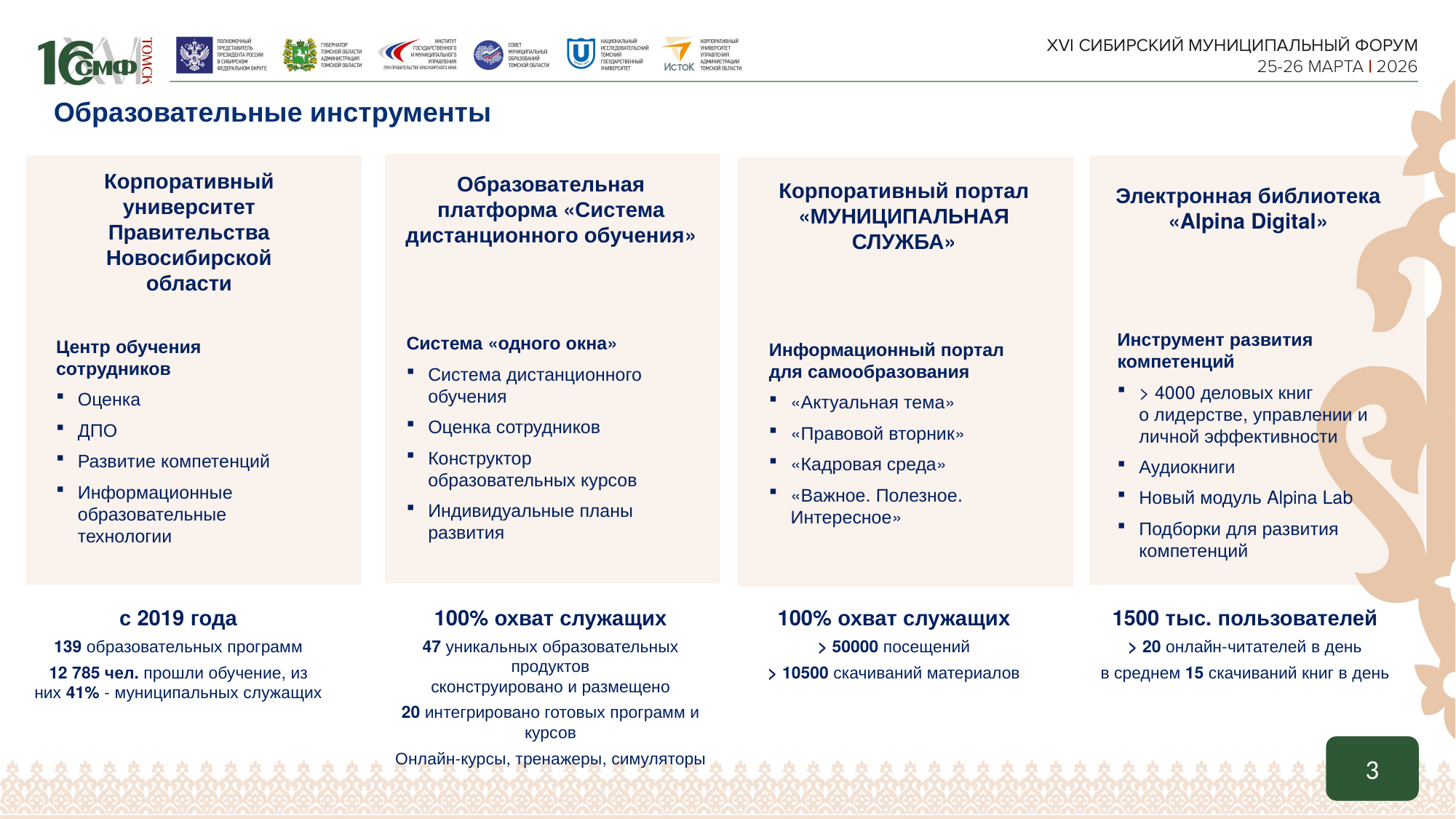

Образовательные инструменты

Корпоративный университет
Правительства Новосибирской области
Образовательная платформа «Система дистанционного обучения»
Корпоративный портал «МУНИЦИПАЛЬНАЯ СЛУЖБА»
Электронная библиотека
«Alpina Digital»
Инструмент развития
компетенций
> 4000 деловых книг
о лидерстве, управлении и личной эффективности
Аудиокниги
Новый модуль Alpina Lab
Подборки для развития
компетенций
Система «одного окна»
Система дистанционного обучения
Оценка сотрудников
Конструктор образовательных курсов
Индивидуальные планы
развития
Центр обучения сотрудников
Оценка
ДПО
Развитие компетенций
Информационные образовательные технологии
Информационный портал
для самообразования
«Актуальная тема»
«Правовой вторник»
«Кадровая среда»
«Важное. Полезное. Интересное»
100% охват служащих
47 уникальных образовательных продуктов
сконструировано и размещено
20 интегрировано готовых программ и курсов
Онлайн-курсы, тренажеры, симуляторы
с 2019 года
139 образовательных программ
12 785 чел. прошли обучение, из них 41% - муниципальных служащих
100% охват служащих
> 50000 посещений
> 10500 скачиваний материалов
1500 тыс. пользователей
> 20 онлайн-читателей в день
в среднем 15 скачиваний книг в день
3